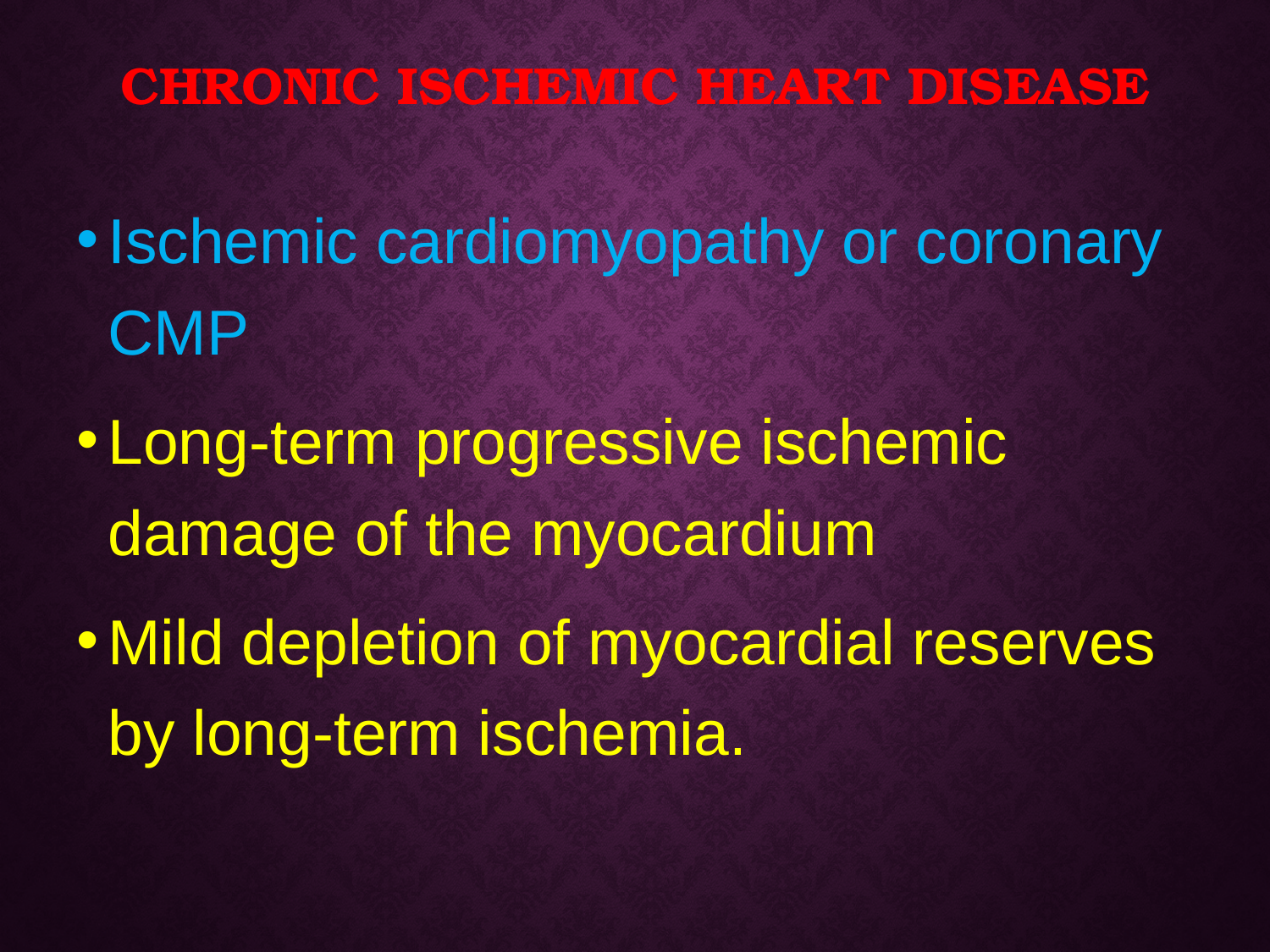

# Chronic ischemic heart disease
Ischemic cardiomyopathy or coronary CMP
Long-term progressive ischemic damage of the myocardium
Mild depletion of myocardial reserves by long-term ischemia.